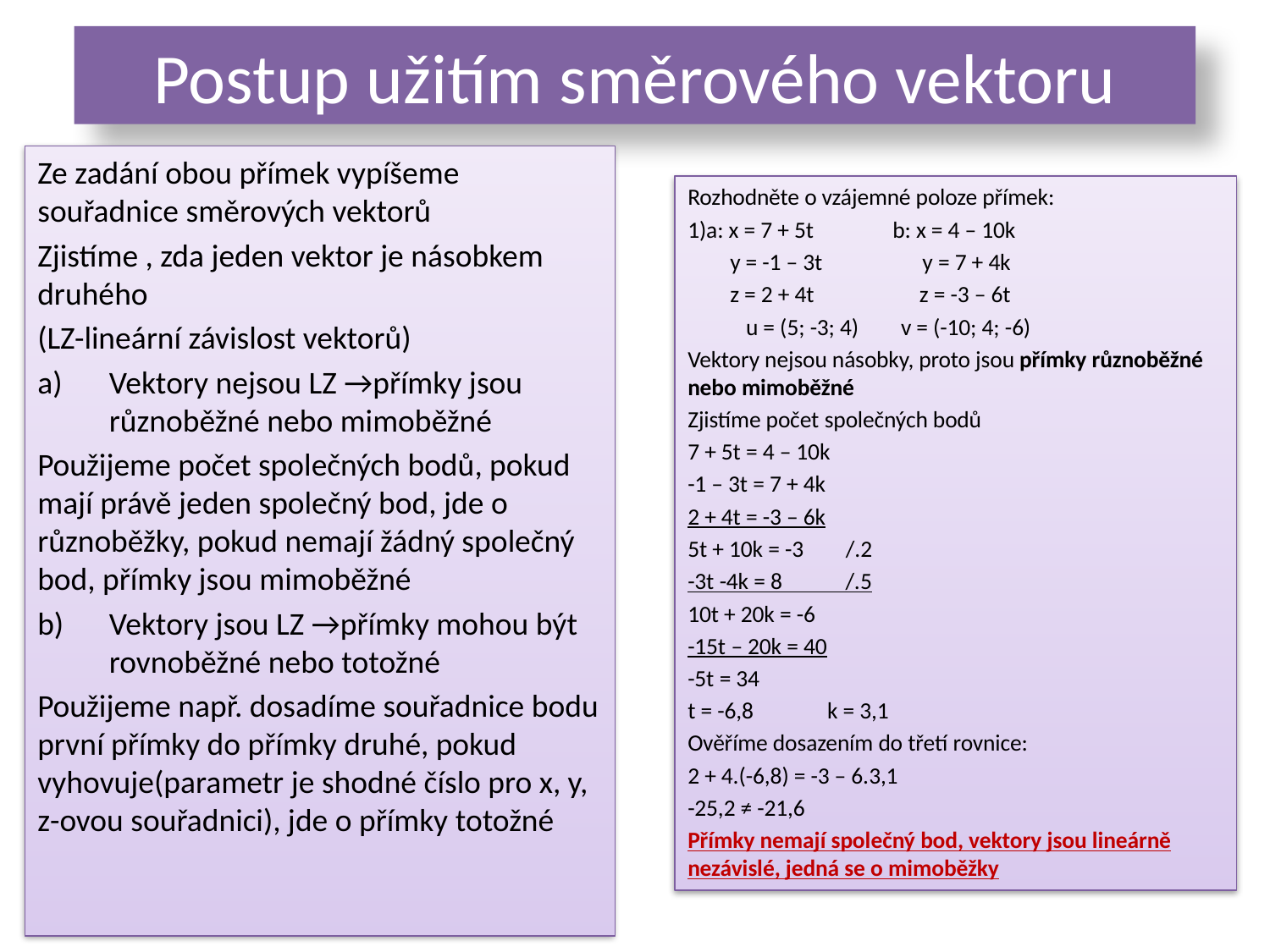

# Postup užitím směrového vektoru
Ze zadání obou přímek vypíšeme souřadnice směrových vektorů
Zjistíme , zda jeden vektor je násobkem druhého
(LZ-lineární závislost vektorů)
Vektory nejsou LZ →přímky jsou různoběžné nebo mimoběžné
Použijeme počet společných bodů, pokud mají právě jeden společný bod, jde o různoběžky, pokud nemají žádný společný bod, přímky jsou mimoběžné
Vektory jsou LZ →přímky mohou být rovnoběžné nebo totožné
Použijeme např. dosadíme souřadnice bodu první přímky do přímky druhé, pokud vyhovuje(parametr je shodné číslo pro x, y, z-ovou souřadnici), jde o přímky totožné
Rozhodněte o vzájemné poloze přímek:
1)a: x = 7 + 5t               b: x = 4 – 10k
        y = -1 – 3t                   y = 7 + 4k
        z = 2 + 4t                    z = -3 – 6t
           u = (5; -3; 4)        v = (-10; 4; -6)
Vektory nejsou násobky, proto jsou přímky různoběžné nebo mimoběžné
Zjistíme počet společných bodů
7 + 5t = 4 – 10k
-1 – 3t = 7 + 4k
2 + 4t = -3 – 6k
5t + 10k = -3        /.2
-3t -4k = 8            /.5
10t + 20k = -6
-15t – 20k = 40
-5t = 34
t = -6,8              k = 3,1
Ověříme dosazením do třetí rovnice:
2 + 4.(-6,8) = -3 – 6.3,1
-25,2 ≠ -21,6
Přímky nemají společný bod, vektory jsou lineárně nezávislé, jedná se o mimoběžky